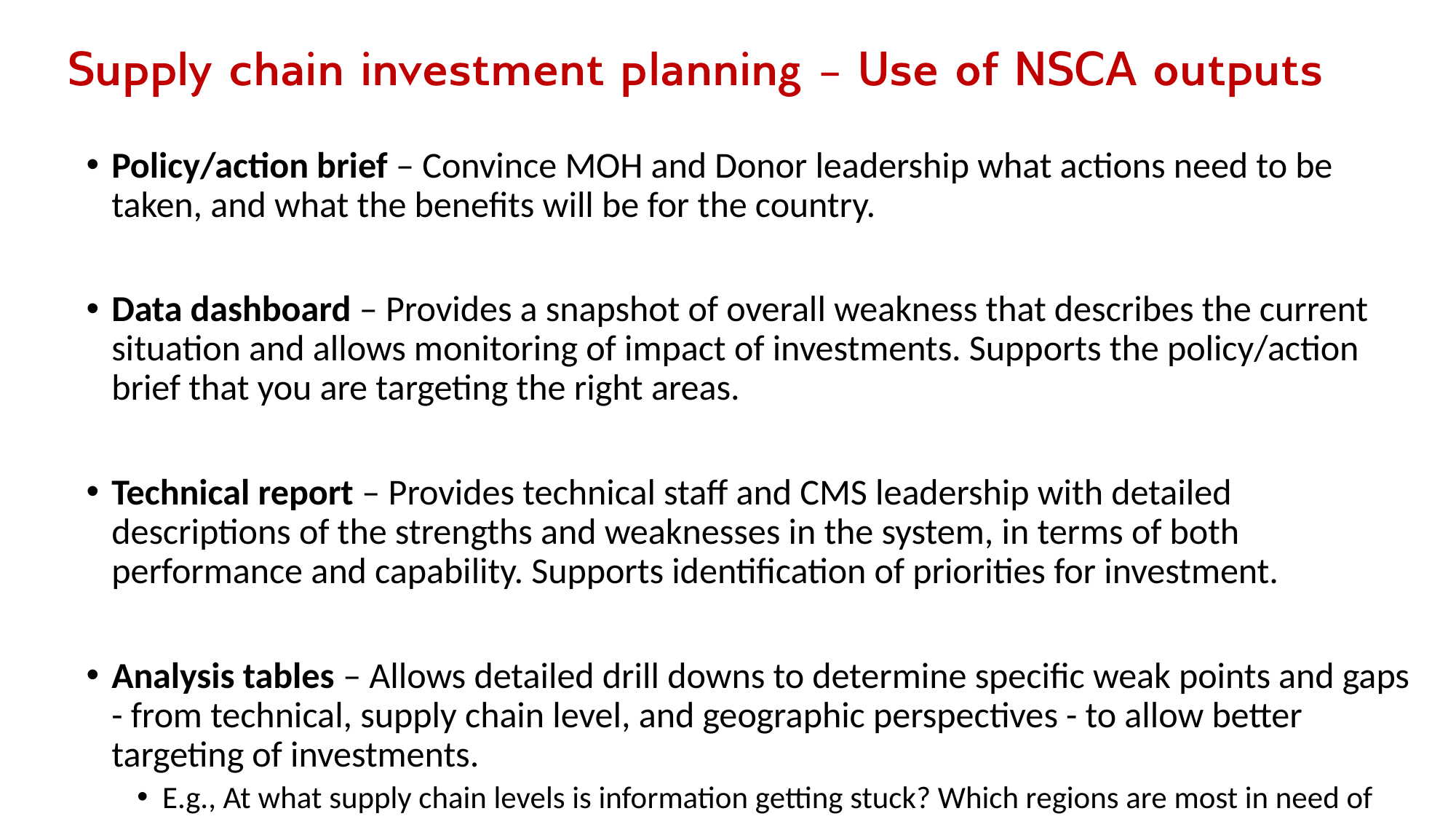

# Supply chain investment planning – Use of NSCA outputs
Policy/action brief – Convince MOH and Donor leadership what actions need to be taken, and what the benefits will be for the country.

Data dashboard – Provides a snapshot of overall weakness that describes the current situation and allows monitoring of impact of investments. Supports the policy/action brief that you are targeting the right areas.

Technical report – Provides technical staff and CMS leadership with detailed descriptions of the strengths and weaknesses in the system, in terms of both performance and capability. Supports identification of priorities for investment.

Analysis tables – Allows detailed drill downs to determine specific weak points and gaps - from technical, supply chain level, and geographic perspectives - to allow better targeting of investments.
E.g., At what supply chain levels is information getting stuck? Which regions are most in need of infrastructure improvements? What specifically are the gaps in forecasting and supply planning?